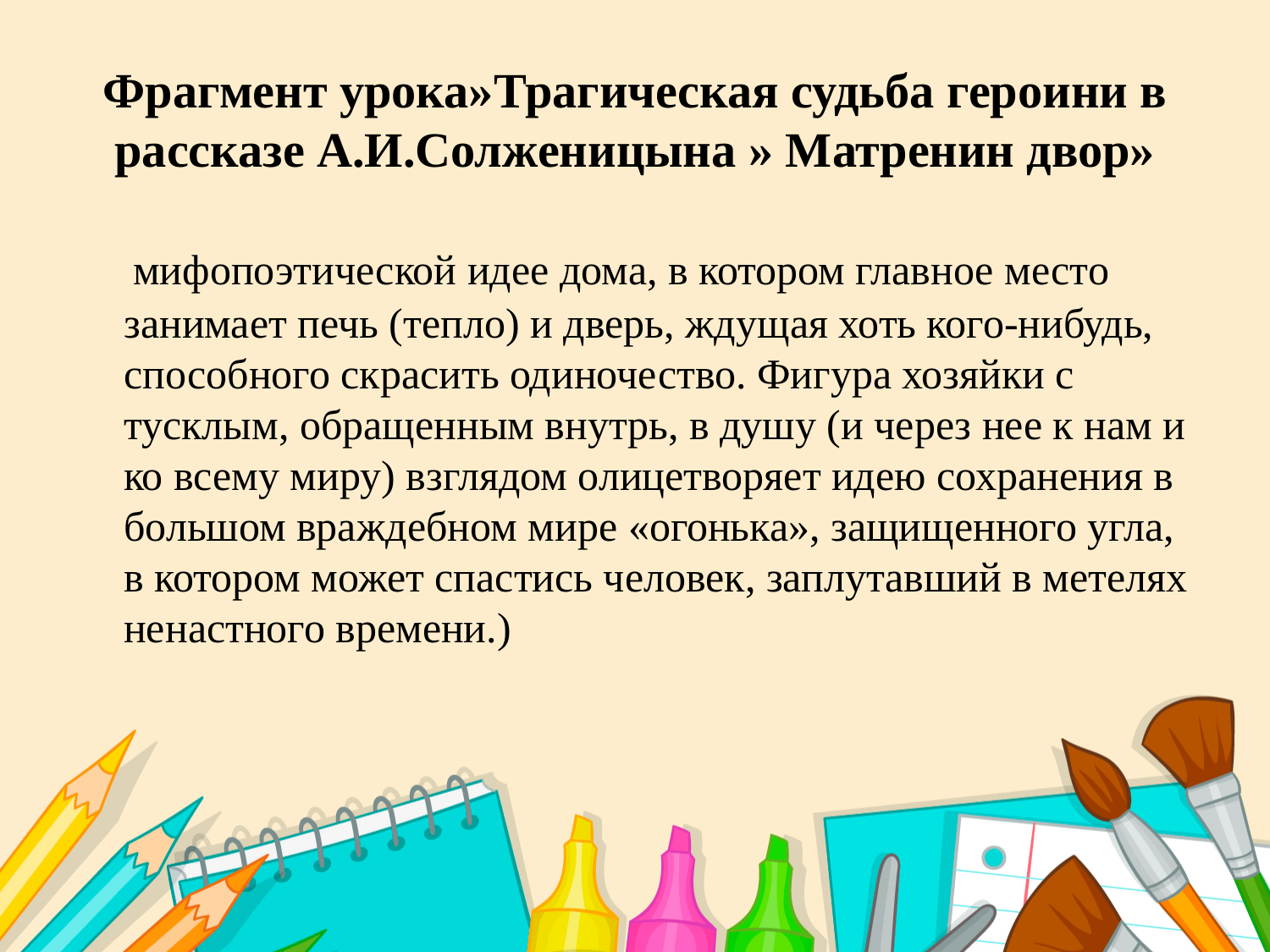

# Фрагмент урока»Трагическая судьба героини в рассказе А.И.Солженицына » Матренин двор»
    мифопоэтической идее дома, в котором главное место занимает печь (тепло) и дверь, ждущая хоть кого-нибудь, способного скрасить одиночество. Фигура хозяйки с тусклым, обращенным внутрь, в душу (и через нее к нам и ко всему миру) взглядом олицетворяет идею сохранения в большом враждебном мире «огонька», защищенного угла, в котором может спастись человек, заплутавший в метелях ненастного времени.)